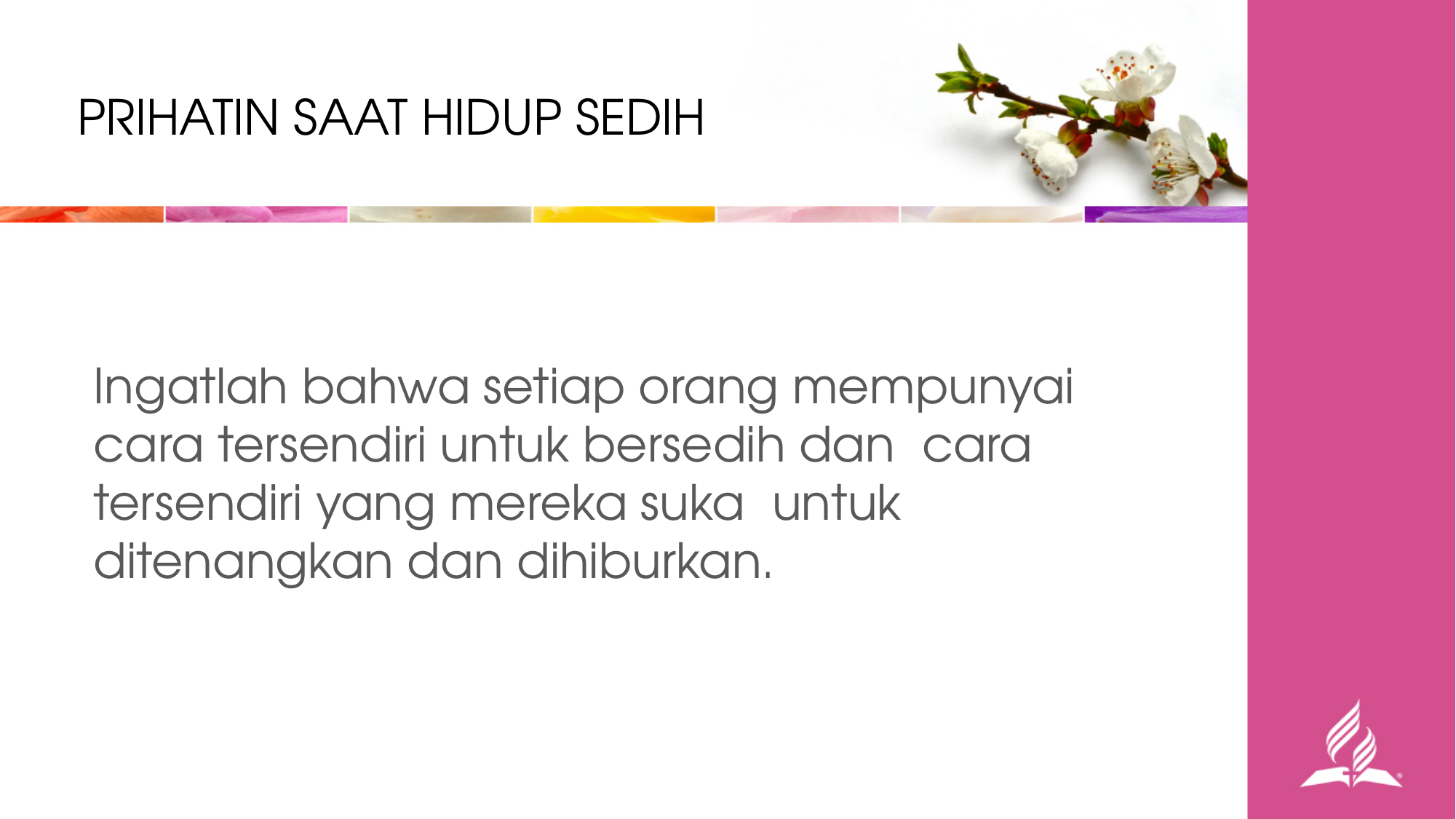

PRIHATIN SAAT HIDUP SEDIH
Ingatlah bahwa setiap orang mempunyai cara tersendiri untuk bersedih dan  cara tersendiri yang mereka suka  untuk ditenangkan dan dihiburkan.